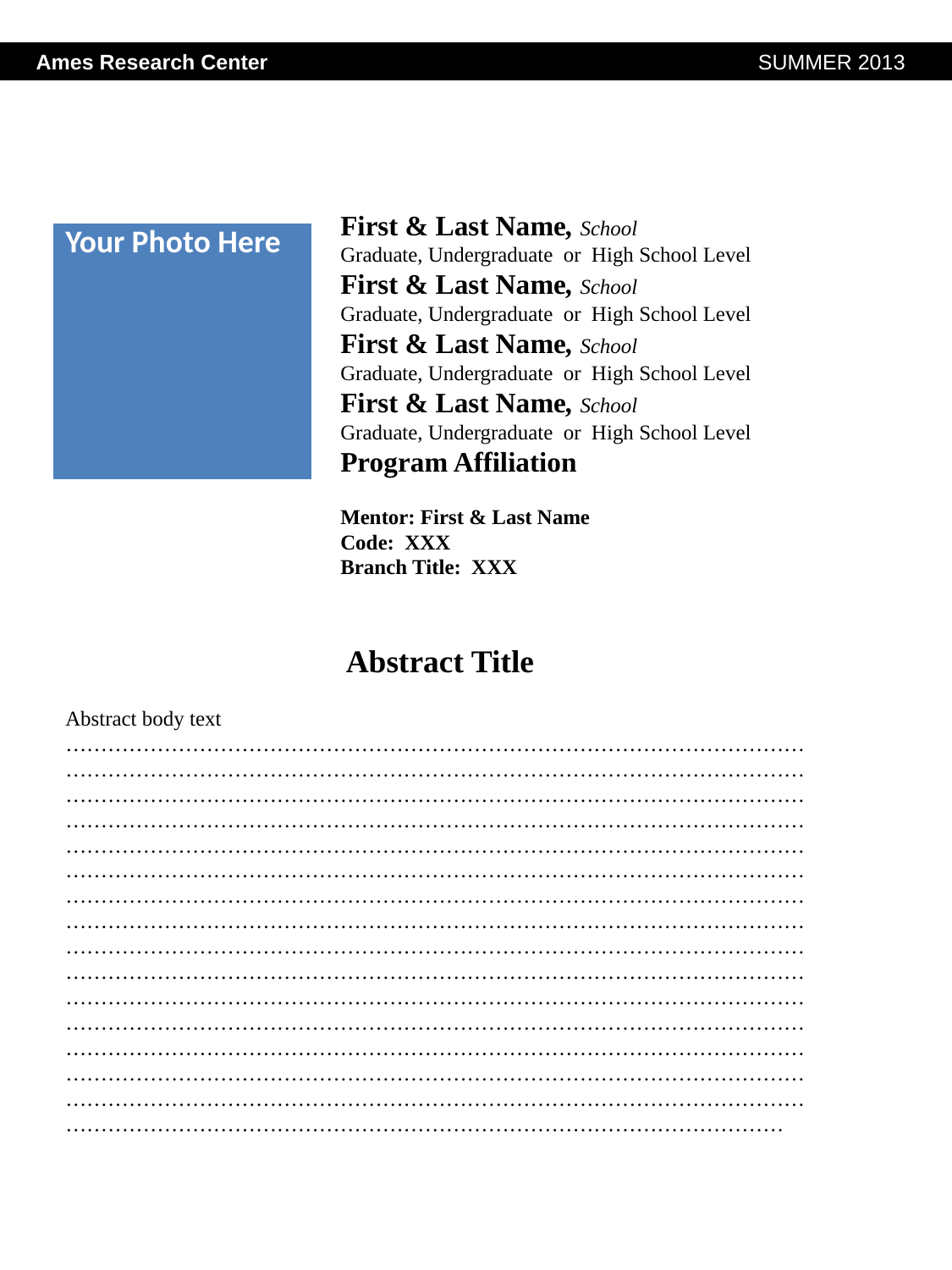

Ames Research Center                                                                                   SUMMER 2013
First & Last Name, School
Graduate, Undergraduate  or  High School Level
First & Last Name, School
Graduate, Undergraduate  or  High School Level
First & Last Name, School
Graduate, Undergraduate  or  High School Level
First & Last Name, School
Graduate, Undergraduate  or  High School Level
Program Affiliation

Mentor: First & Last Name
Code:  XXX
Branch Title:  XXX

| Your Photo Here |
| --- |
Abstract Title

Abstract body text …………………………………………………………………………………………………………………………………………………………………………………………………………………………………………………………………………………………………………………………………………………………………………………………………………………………………………………………………………………………………………………………………………………………………………………………………………………………………………………………………………………………………………………………………………………………………………………………………………………………………………………………………………………………………………………………………………………………………………………………………………………………………………………………………………………………………………………………………………………………………………………………………………………………………………………………………………………………………………………………………………………………………………………………………………………………………………………………………………………………………………………………………………………

1